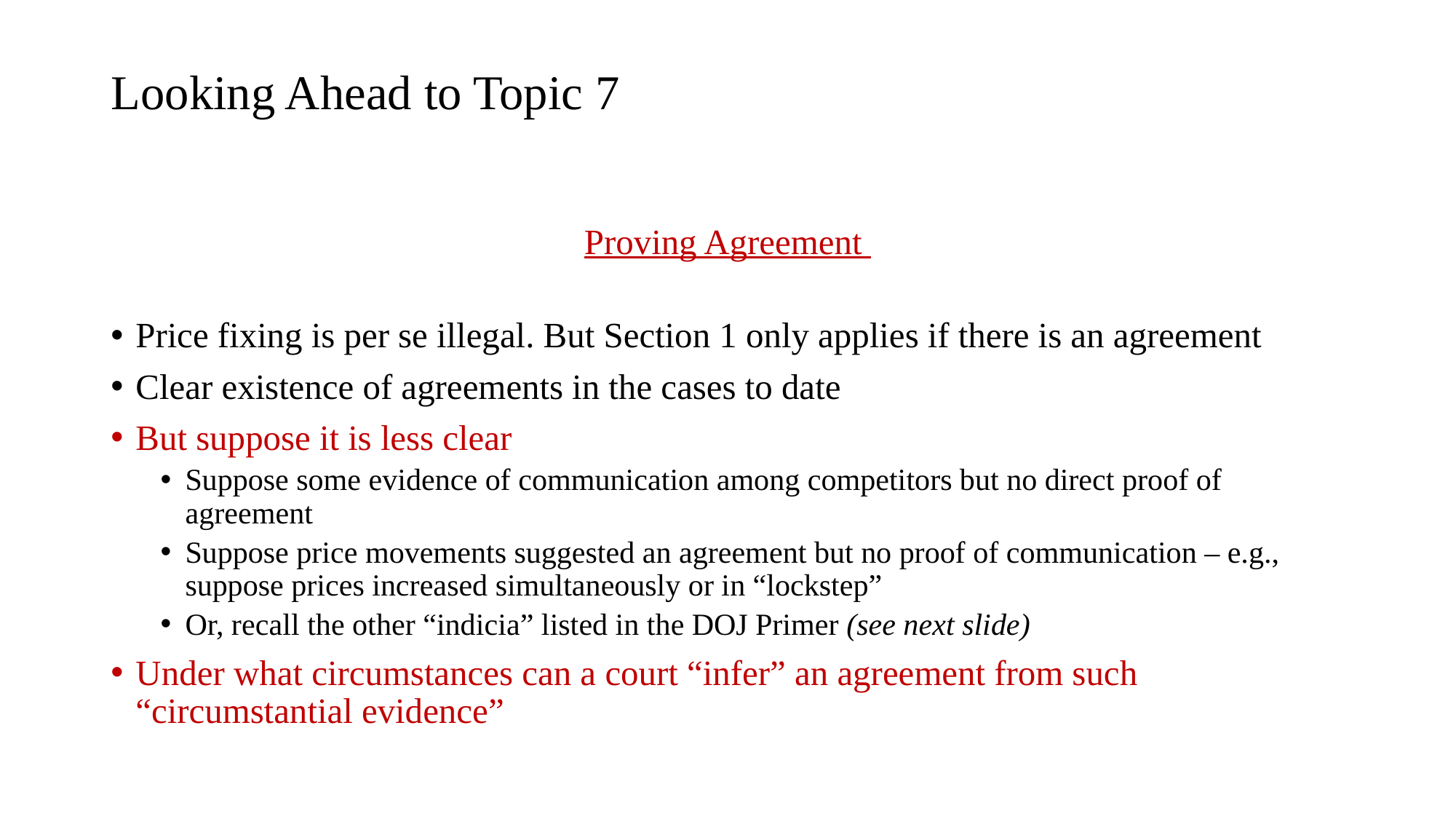

# Looking Ahead to Topic 7
Proving Agreement
Price fixing is per se illegal. But Section 1 only applies if there is an agreement
Clear existence of agreements in the cases to date
But suppose it is less clear
Suppose some evidence of communication among competitors but no direct proof of agreement
Suppose price movements suggested an agreement but no proof of communication – e.g., suppose prices increased simultaneously or in “lockstep”
Or, recall the other “indicia” listed in the DOJ Primer (see next slide)
Under what circumstances can a court “infer” an agreement from such “circumstantial evidence”